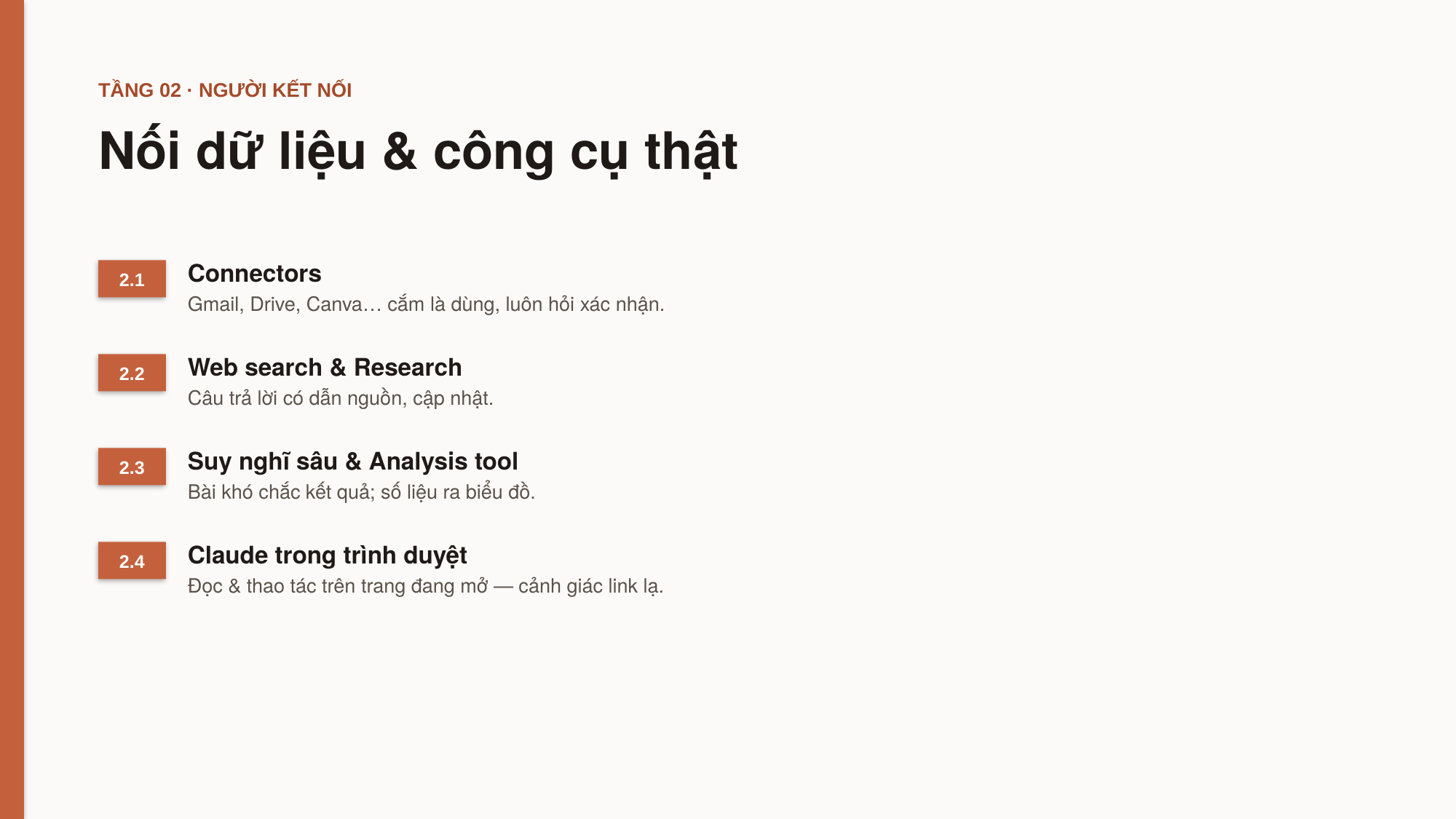

TẦNG 02 · NGƯỜI KẾT NỐI
Nối dữ liệu & công cụ thật
Connectors
Gmail, Drive, Canva… cắm là dùng, luôn hỏi xác nhận.
2.1

Web search & Research
Câu trả lời có dẫn nguồn, cập nhật.
2.2

Suy nghĩ sâu & Analysis tool
Bài khó chắc kết quả; số liệu ra biểu đồ.
2.3

Claude trong trình duyệt
Đọc & thao tác trên trang đang mở — cảnh giác link lạ.
2.4